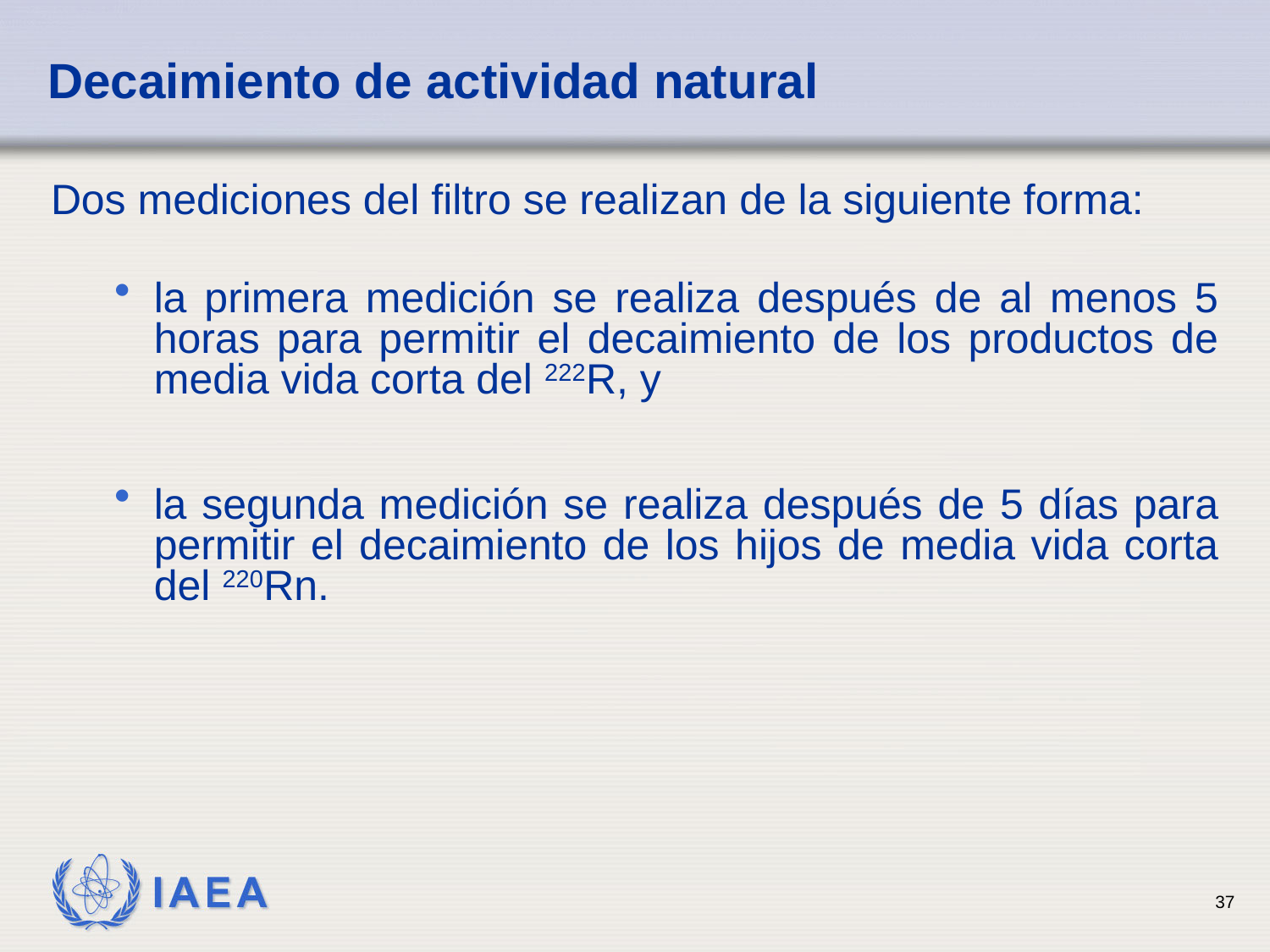

# Decaimiento de actividad natural
Dos mediciones del filtro se realizan de la siguiente forma:

la primera medición se realiza después de al menos 5 horas para permitir el decaimiento de los productos de media vida corta del 222R, y

la segunda medición se realiza después de 5 días para permitir el decaimiento de los hijos de media vida corta del 220Rn.
37